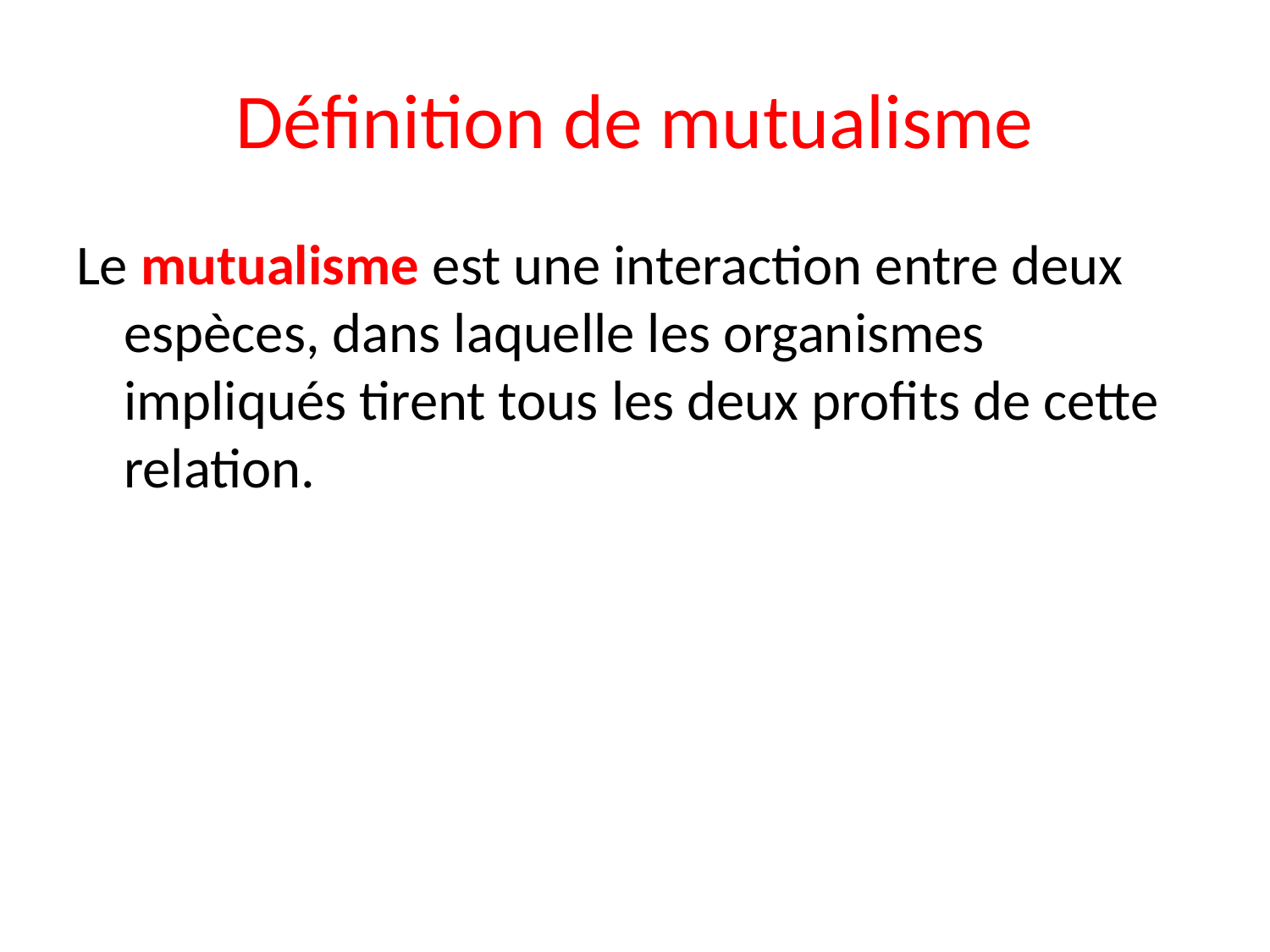

# Définition de mutualisme
Le mutualisme est une interaction entre deux espèces, dans laquelle les organismes impliqués tirent tous les deux profits de cette relation.